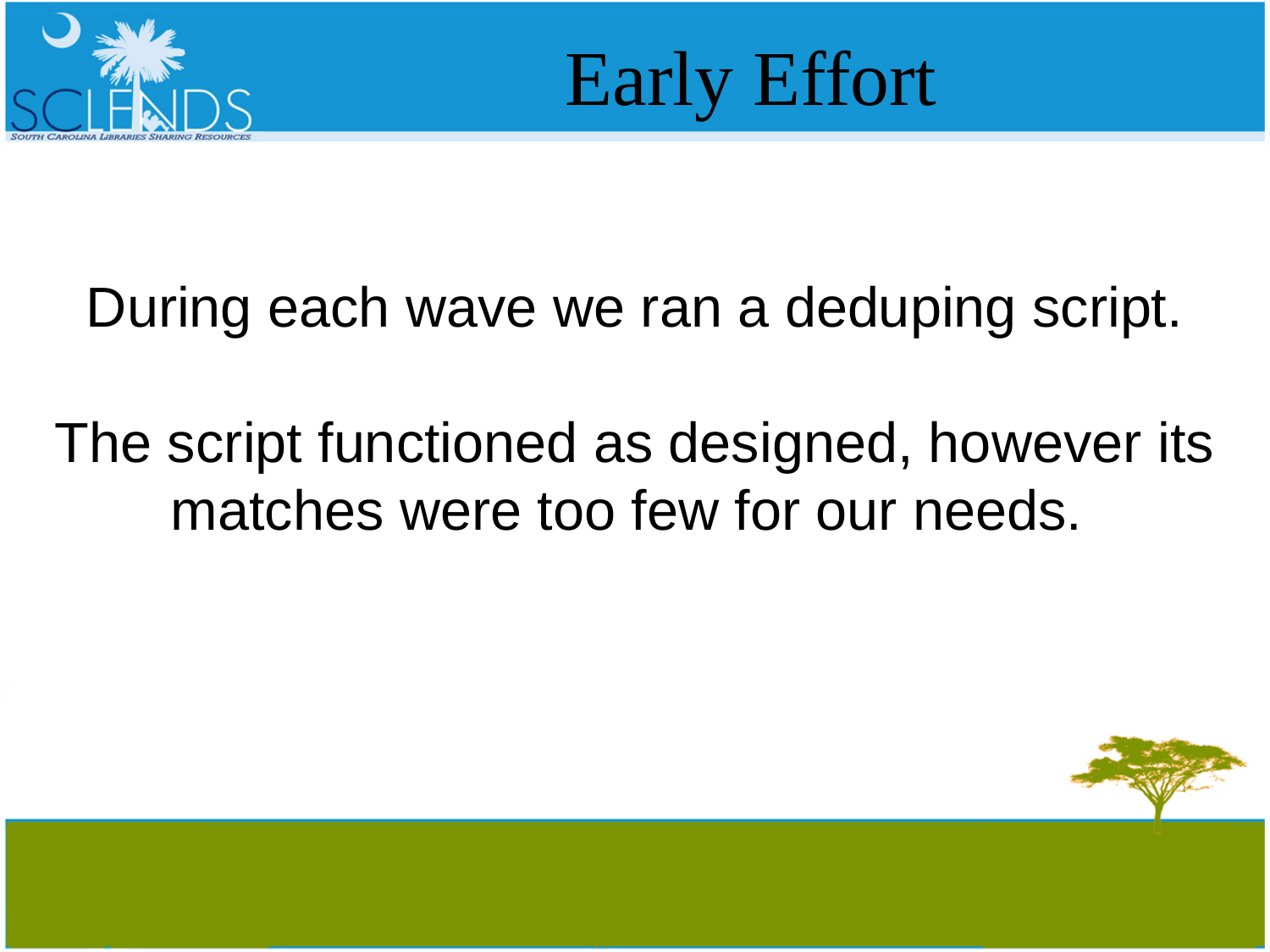

# Early Effort
During each wave we ran a deduping script.

The script functioned as designed, however its matches were too few for our needs.